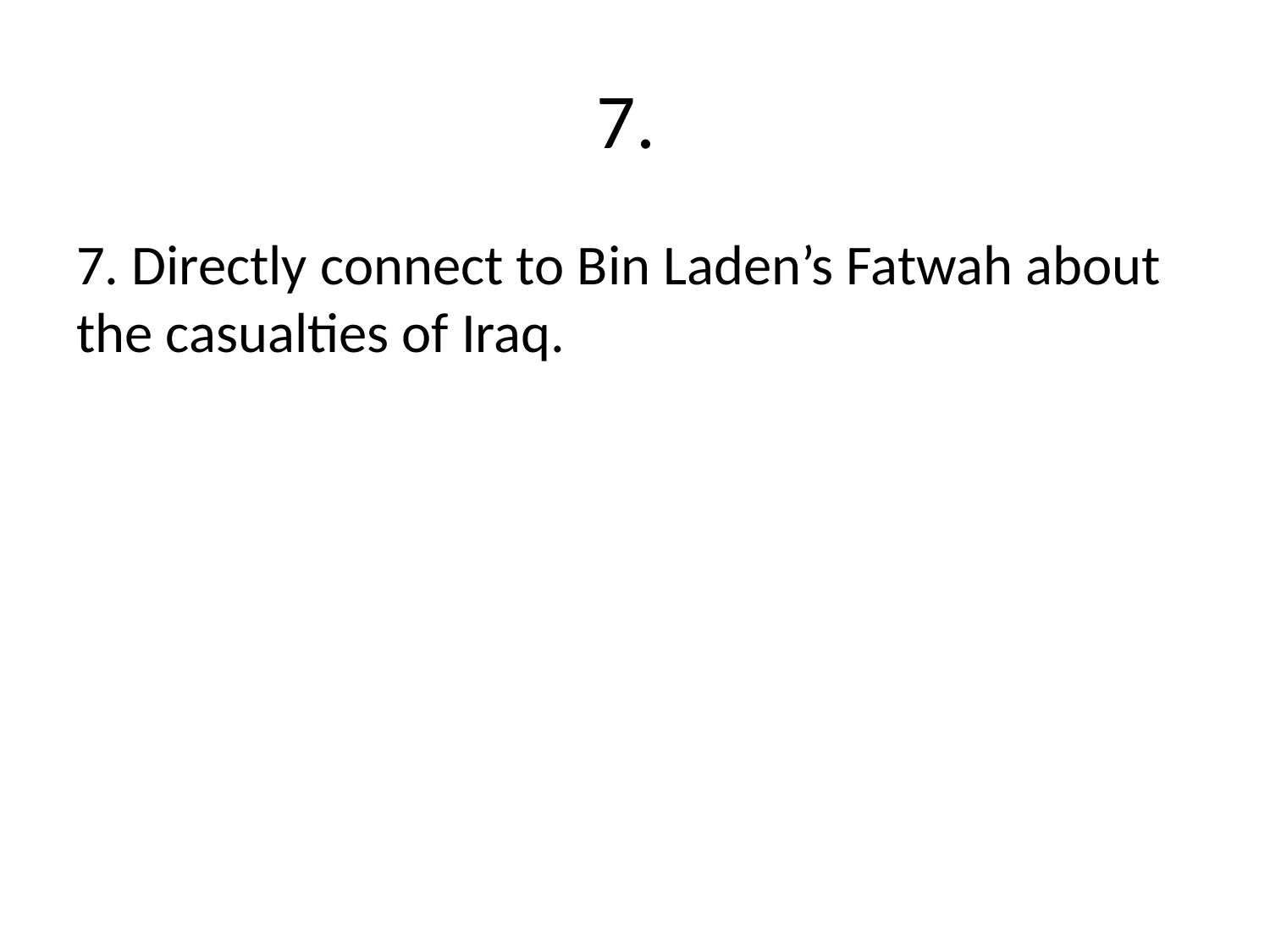

# 7.
7. Directly connect to Bin Laden’s Fatwah about the casualties of Iraq.